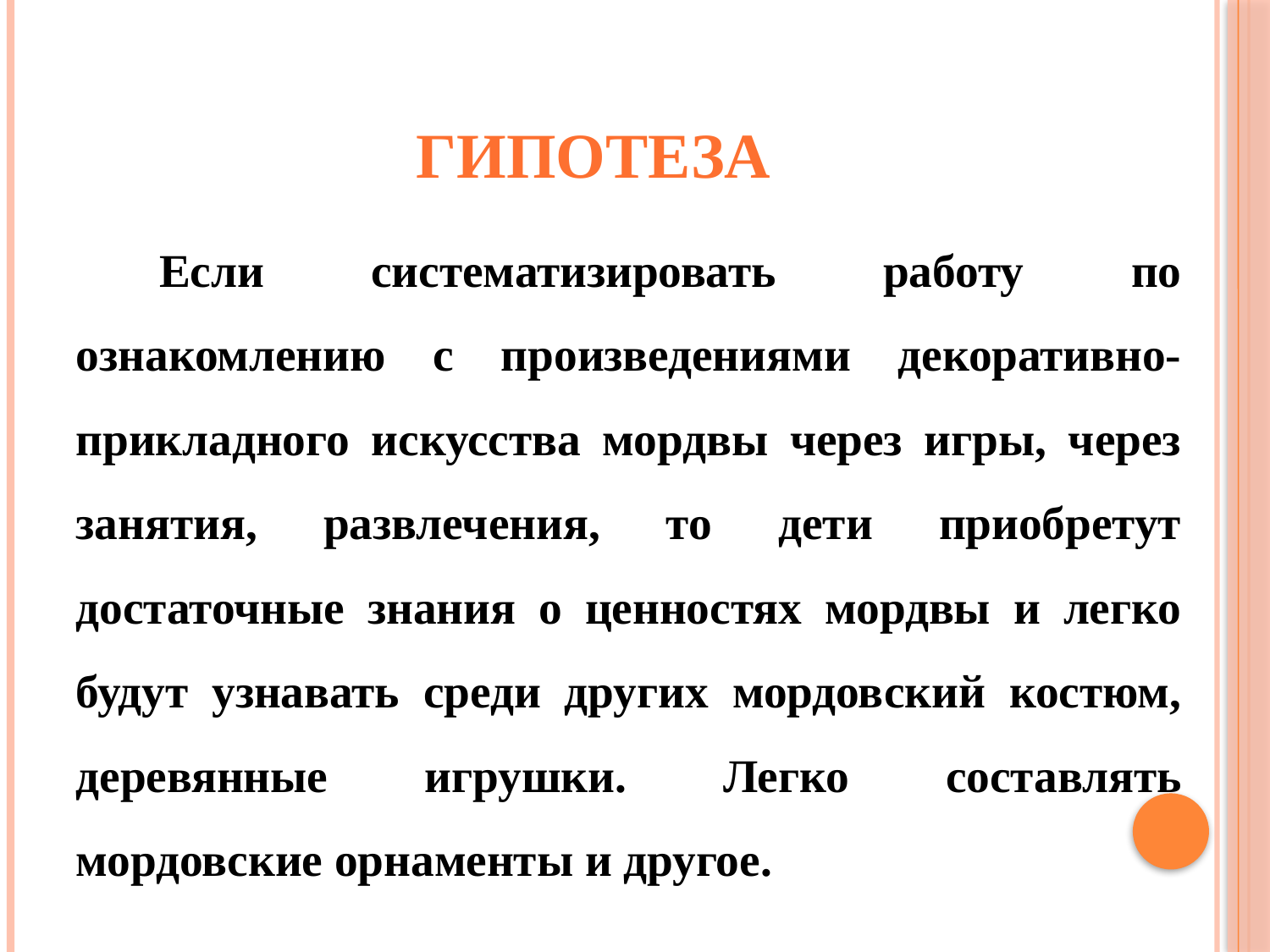

# Гипотеза
Если систематизировать работу по ознакомлению с произведениями декоративно-прикладного искусства мордвы через игры, через занятия, развлечения, то дети приобретут достаточные знания о ценностях мордвы и легко будут узнавать среди других мордовский костюм, деревянные игрушки. Легко составлять мордовские орнаменты и другое.